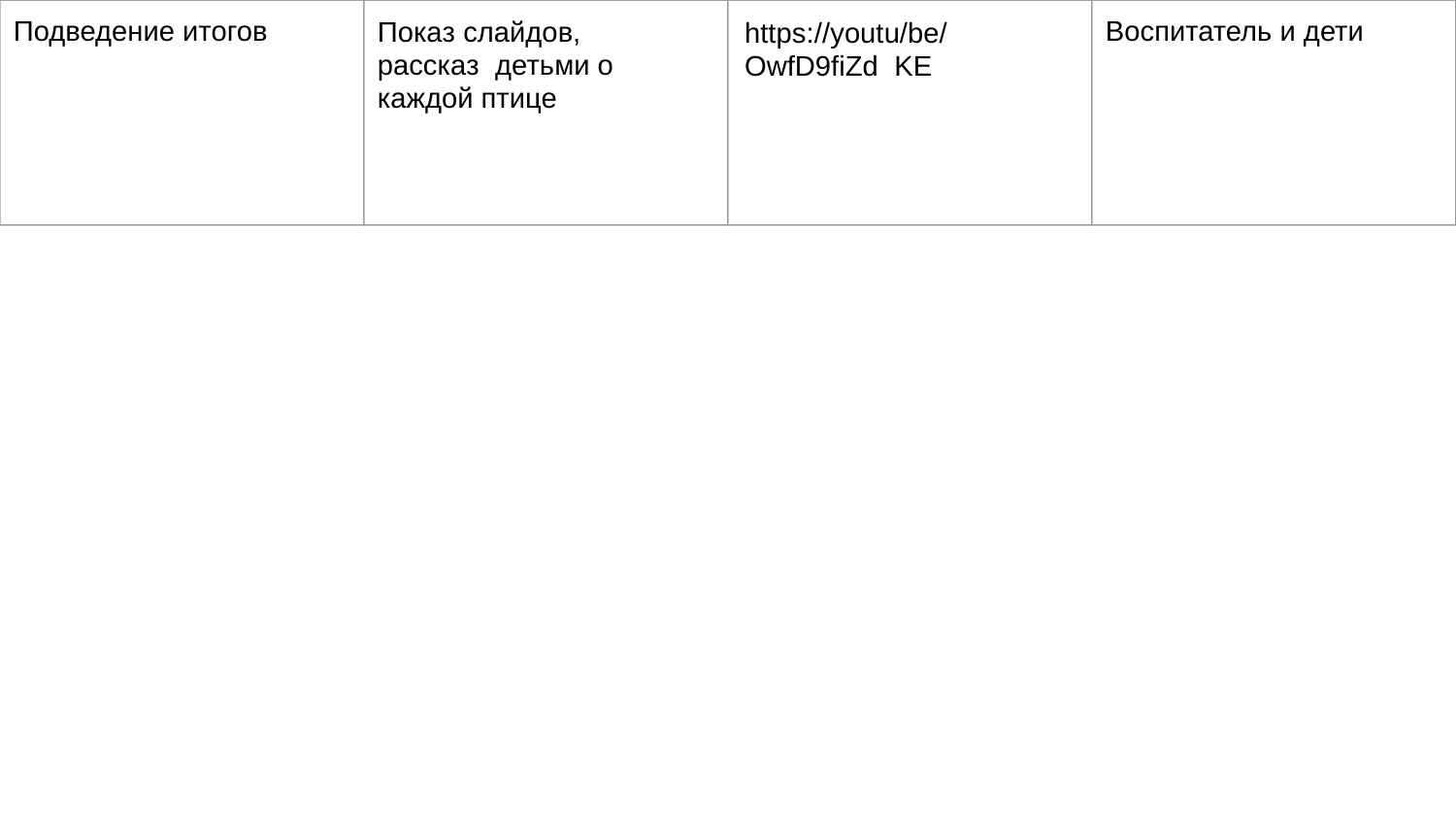

Подведение итогов
Показ слайдов, рассказ  детьми о каждой птице
# Воспитатель и дети
https://youtu/be/OwfD9fiZd  KE